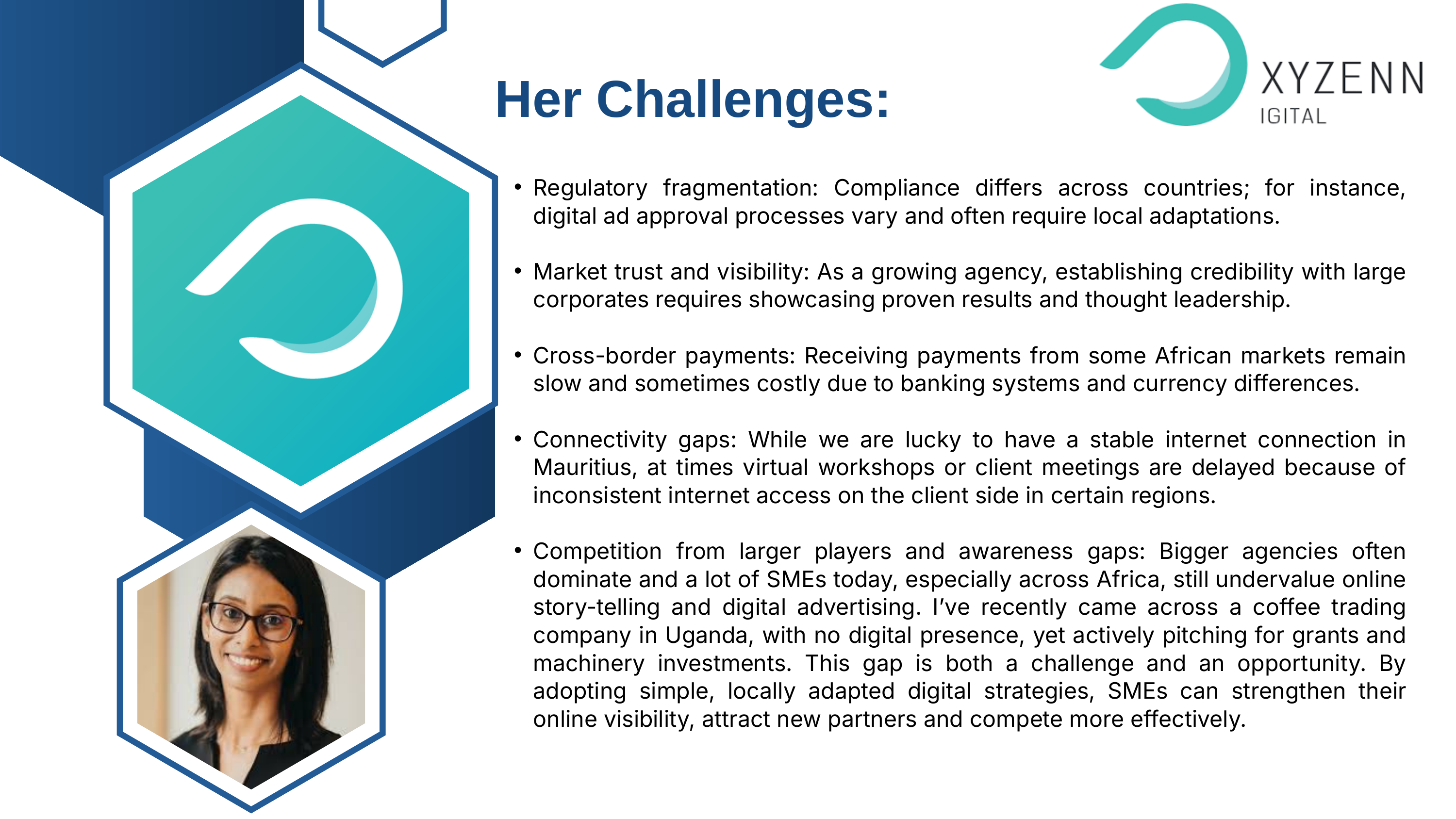

Her Challenges:
Regulatory fragmentation: Compliance differs across countries; for instance, digital ad approval processes vary and often require local adaptations.

Market trust and visibility: As a growing agency, establishing credibility with large corporates requires showcasing proven results and thought leadership.

Cross-border payments: Receiving payments from some African markets remain slow and sometimes costly due to banking systems and currency differences.

Connectivity gaps: While we are lucky to have a stable internet connection in Mauritius, at times virtual workshops or client meetings are delayed because of inconsistent internet access on the client side in certain regions.

Competition from larger players and awareness gaps: Bigger agencies often dominate and a lot of SMEs today, especially across Africa, still undervalue online story-telling and digital advertising. I’ve recently came across a coffee trading company in Uganda, with no digital presence, yet actively pitching for grants and machinery investments. This gap is both a challenge and an opportunity. By adopting simple, locally adapted digital strategies, SMEs can strengthen their online visibility, attract new partners and compete more effectively.